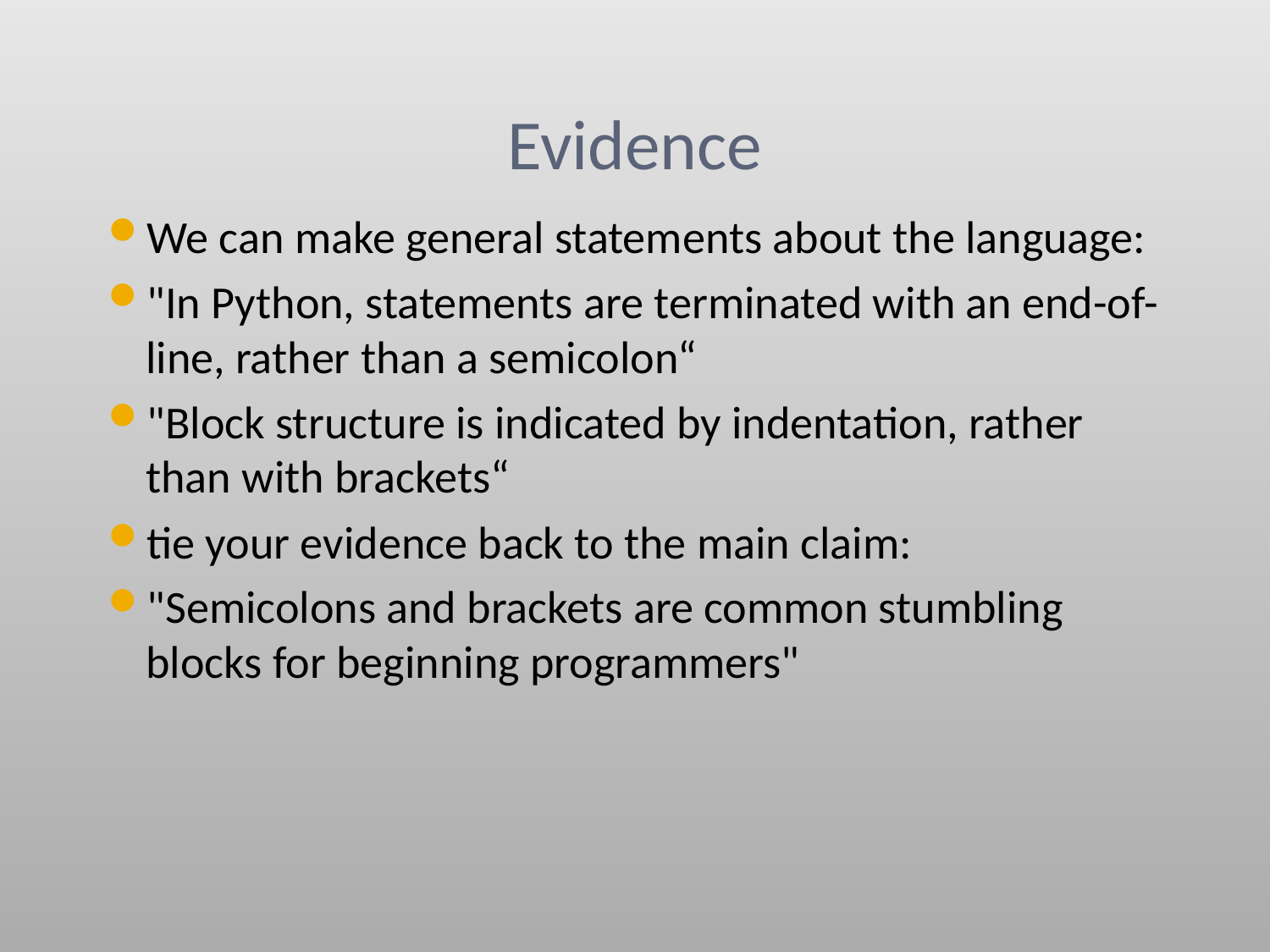

# Evidence
We can make general statements about the language:
"In Python, statements are terminated with an end-of-line, rather than a semicolon“
"Block structure is indicated by indentation, rather than with brackets“
tie your evidence back to the main claim:
"Semicolons and brackets are common stumbling blocks for beginning programmers"